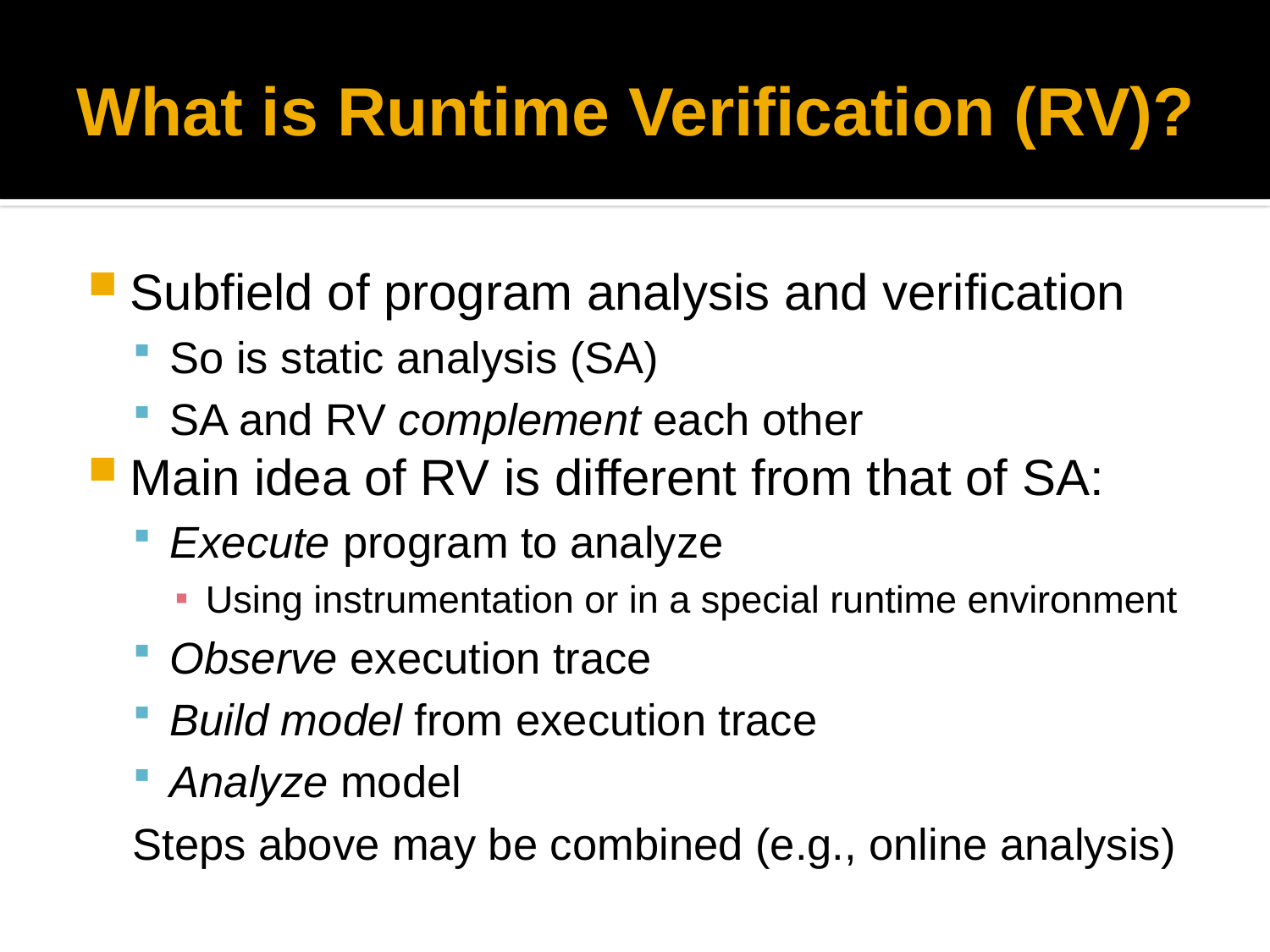

# What is Runtime Verification (RV)?
Subfield of program analysis and verification
So is static analysis (SA)
SA and RV complement each other
Main idea of RV is different from that of SA:
Execute program to analyze
Using instrumentation or in a special runtime environment
Observe execution trace
Build model from execution trace
Analyze model
Steps above may be combined (e.g., online analysis)